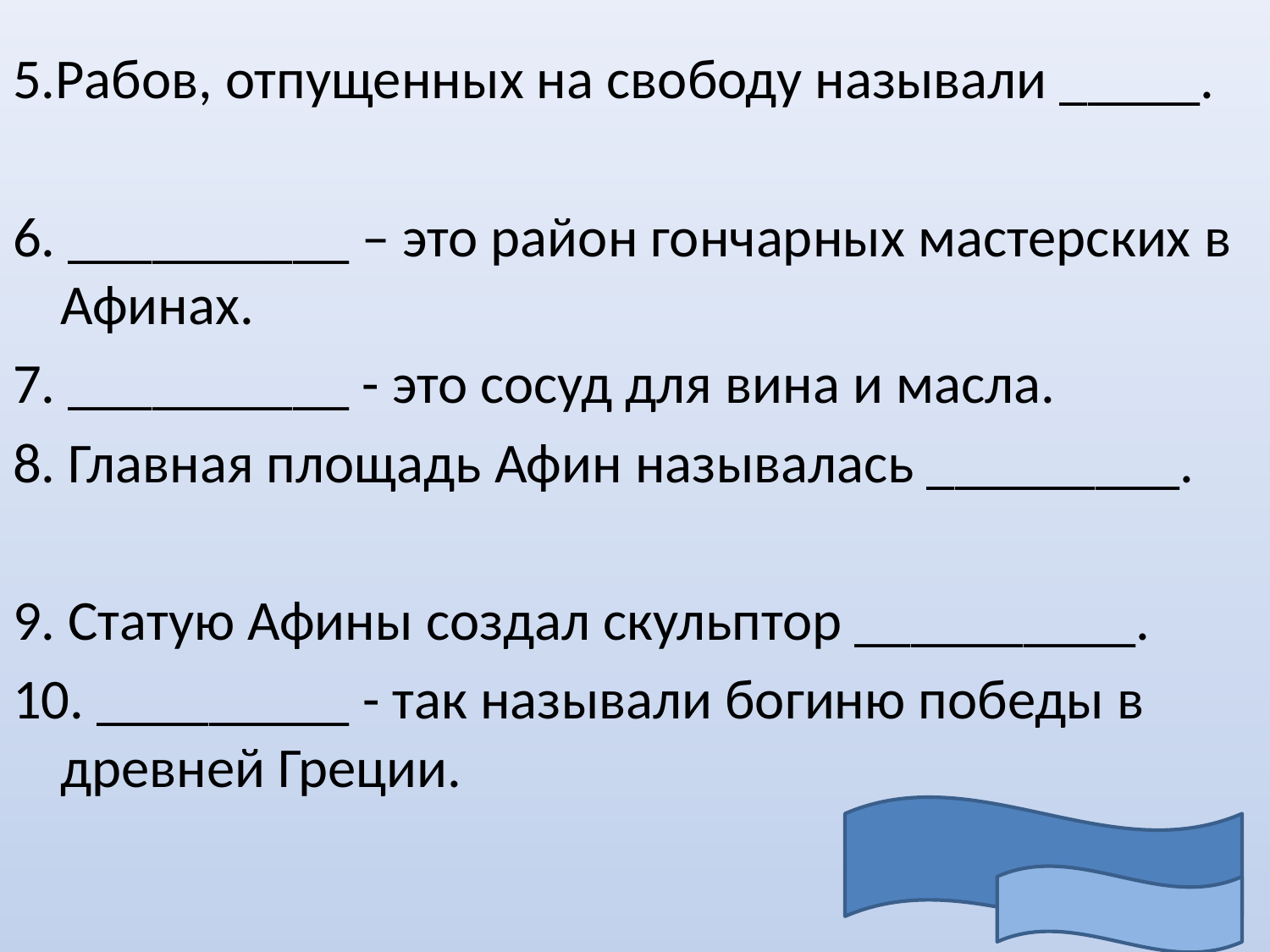

5.Рабов, отпущенных на свободу называли _____.

6. __________ – это район гончарных мастерских в Афинах.
7. __________ - это сосуд для вина и масла.
8. Главная площадь Афин называлась _________.

9. Статую Афины создал скульптор __________.
10. _________ - так называли богиню победы в древней Греции.